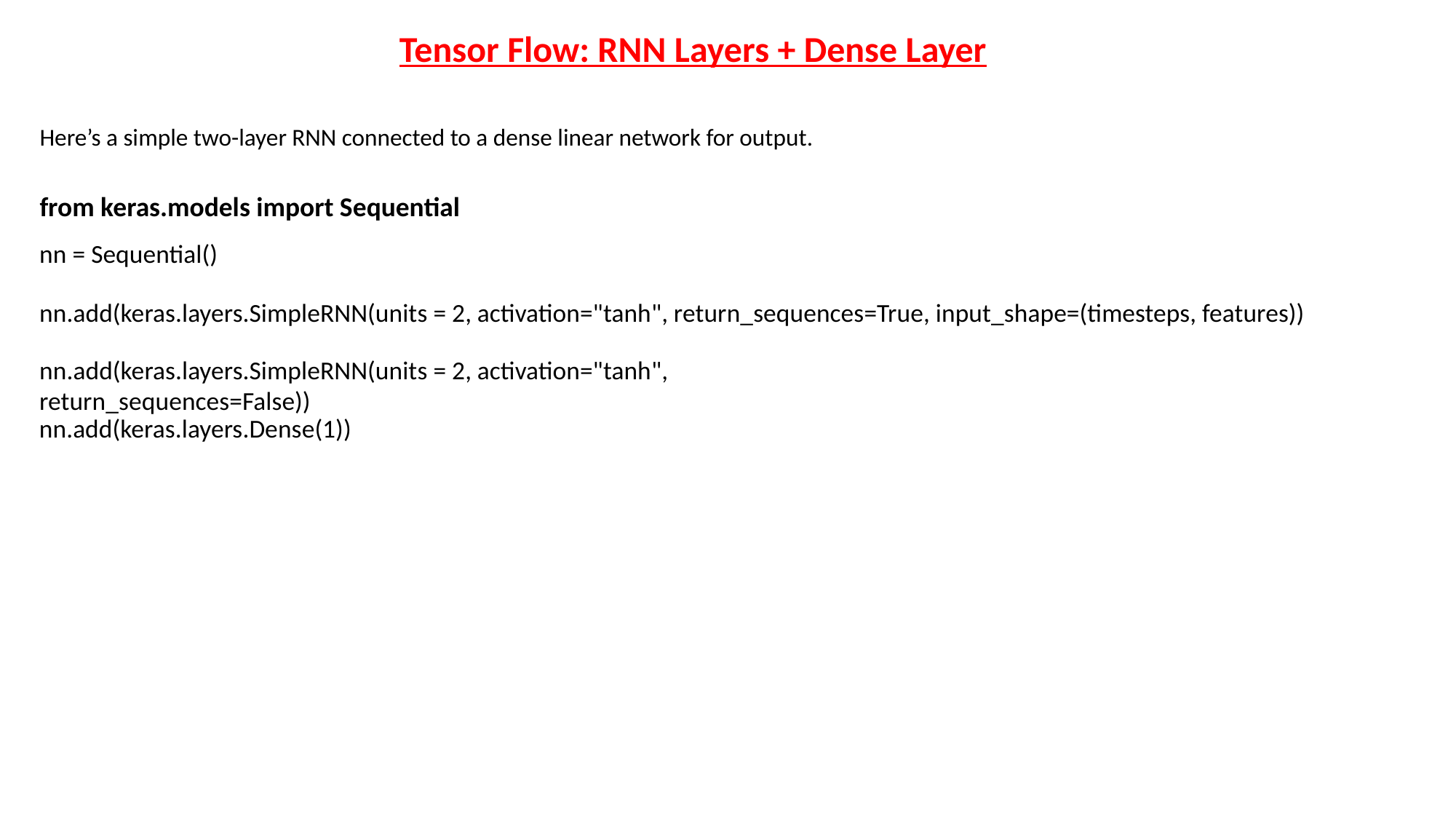

Tensor Flow: RNN Layers + Dense Layer
Here’s a simple two-layer RNN connected to a dense linear network for output.
from keras.models import Sequential
nn = Sequential()
nn.add(keras.layers.SimpleRNN(units = 2, activation="tanh", return_sequences=True, input_shape=(timesteps, features))
nn.add(keras.layers.SimpleRNN(units = 2, activation="tanh", return_sequences=False))
nn.add(keras.layers.Dense(1))